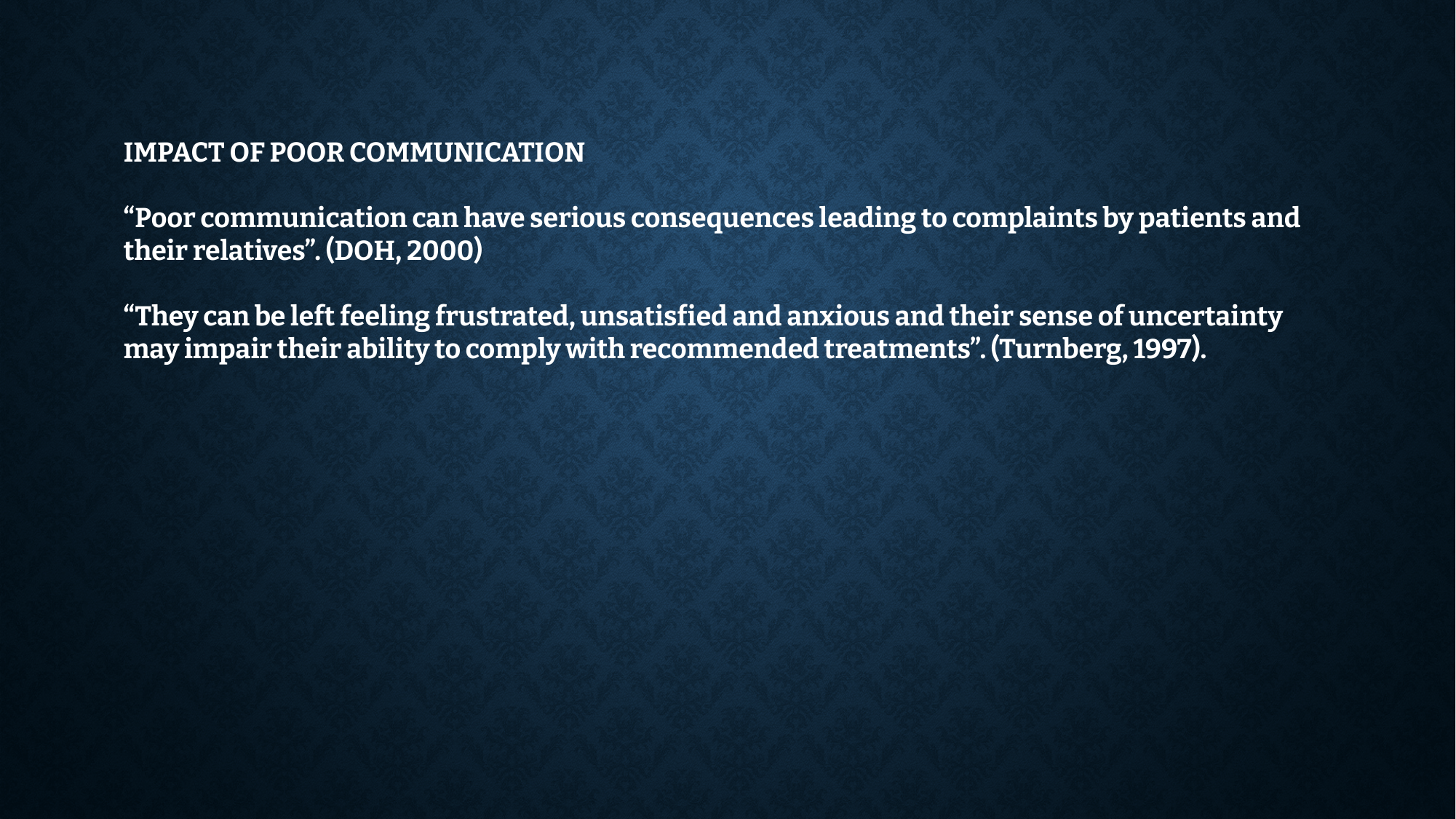

IMPACT OF POOR COMMUNICATION

“Poor communication can have serious consequences leading to complaints by patients and their relatives”. (DOH, 2000)

“They can be left feeling frustrated, unsatisfied and anxious and their sense of uncertainty may impair their ability to comply with recommended treatments”. (Turnberg, 1997).